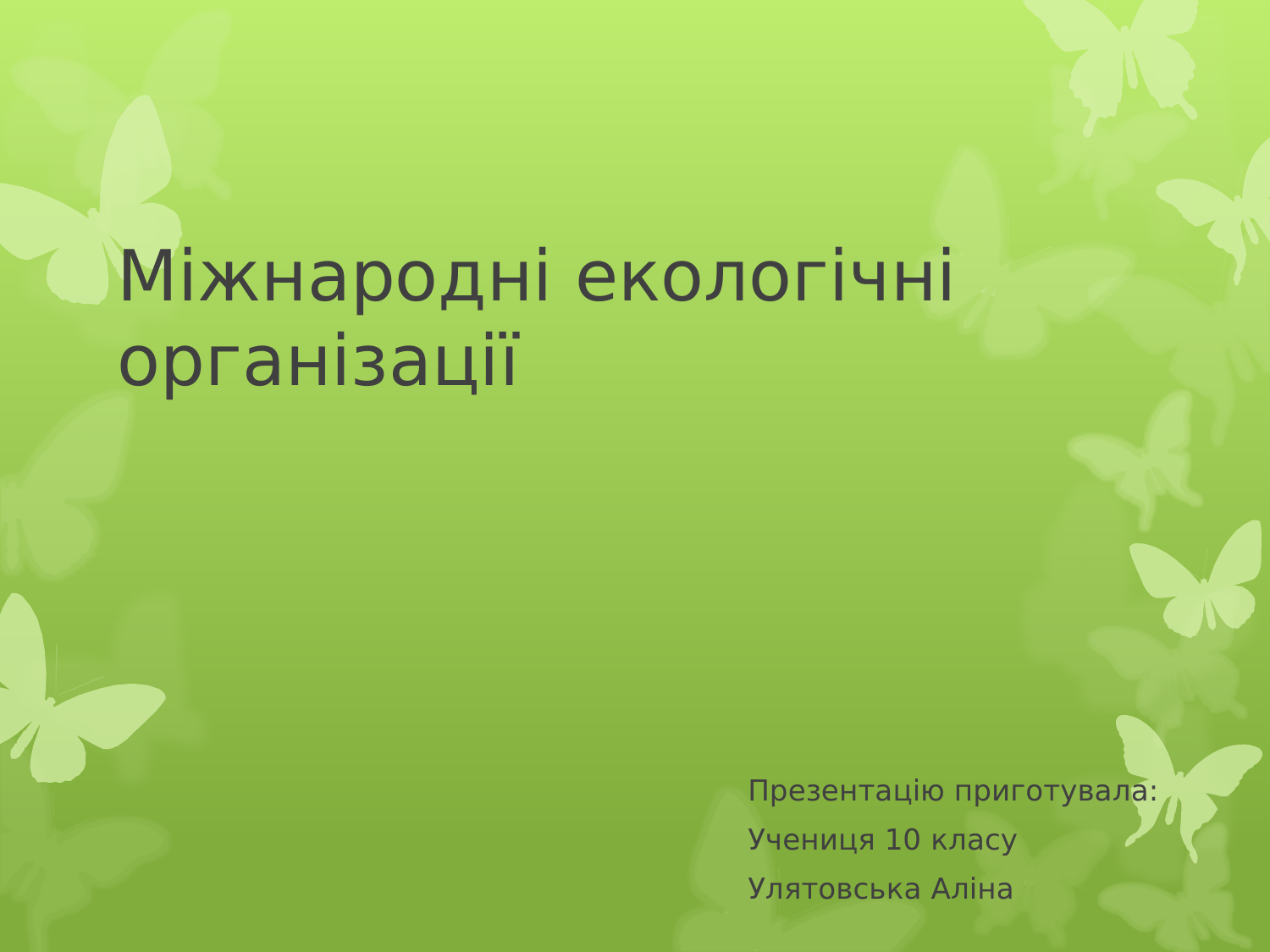

# Міжнародні екологічні організації
Презентацію приготувала:
Учениця 10 класу
Улятовська Аліна